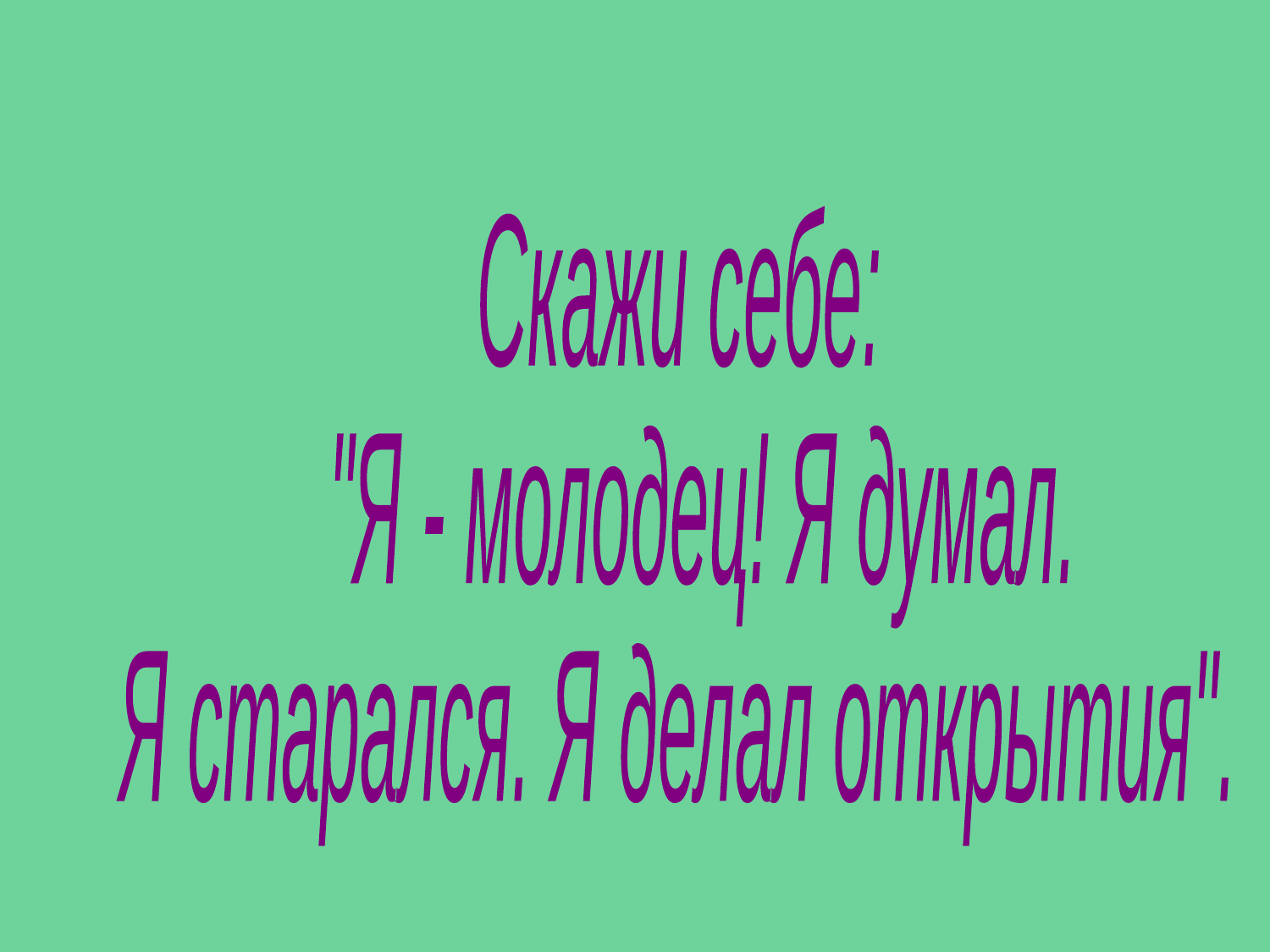

#
Скажи себе:
 "Я - молодец! Я думал.
Я старался. Я делал открытия".